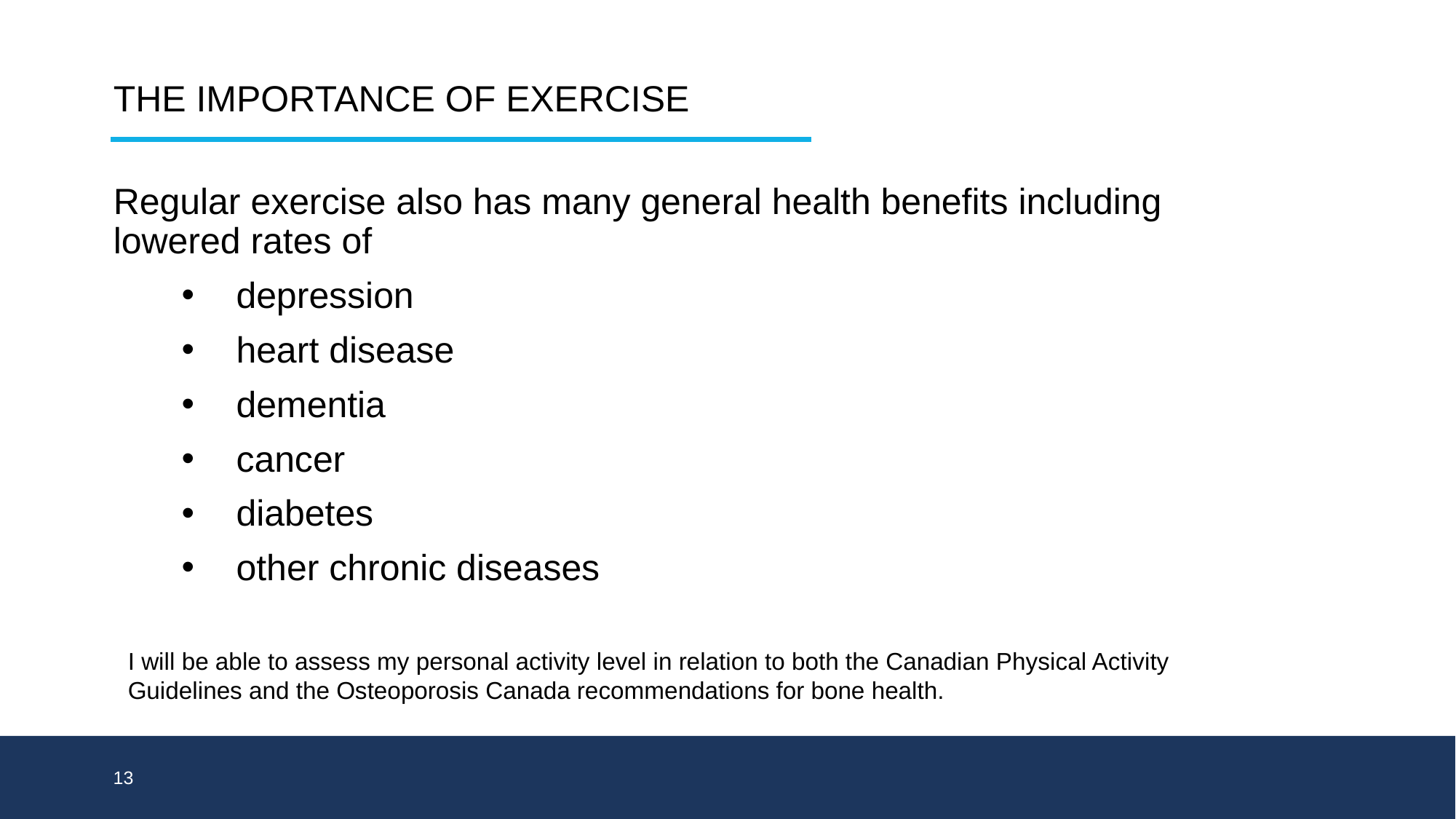

# The Importance of Exercise
Regular exercise also has many general health benefits including lowered rates of
depression
heart disease
dementia
cancer
diabetes
other chronic diseases

I will be able to assess my personal activity level in relation to both the Canadian Physical Activity Guidelines and the Osteoporosis Canada recommendations for bone health.